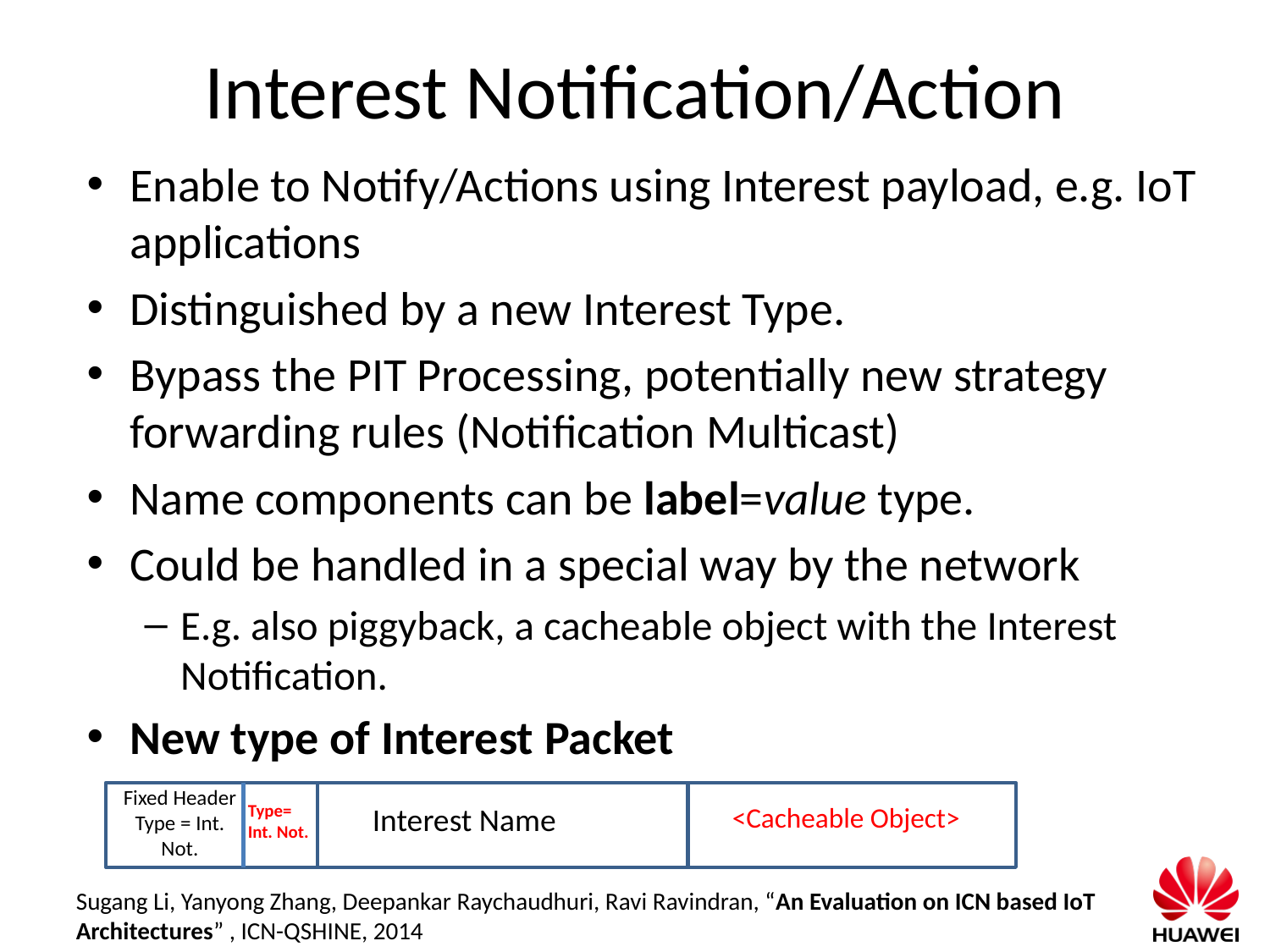

# Interest Notification/Action
Enable to Notify/Actions using Interest payload, e.g. IoT applications
Distinguished by a new Interest Type.
Bypass the PIT Processing, potentially new strategy forwarding rules (Notification Multicast)
Name components can be label=value type.
Could be handled in a special way by the network
E.g. also piggyback, a cacheable object with the Interest Notification.
New type of Interest Packet

Fixed Header
Type = Int. Not.

Type= Int. Not.
Interest Name
<Cacheable Object>
Sugang Li, Yanyong Zhang, Deepankar Raychaudhuri, Ravi Ravindran, “An Evaluation on ICN based IoT Architectures” , ICN-QSHINE, 2014